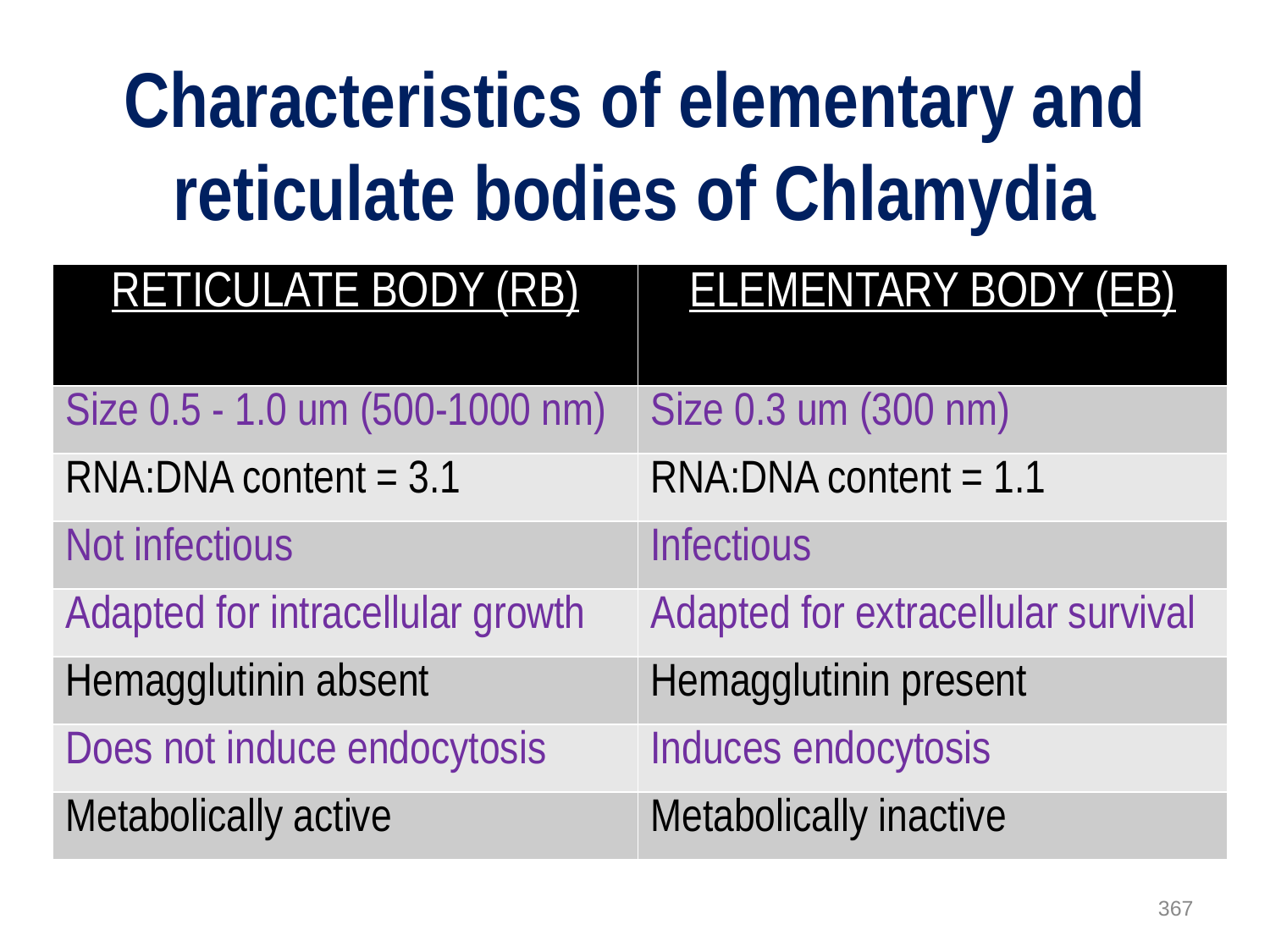

# Characteristics of elementary and reticulate bodies of Chlamydia
| RETICULATE BODY (RB) | ELEMENTARY BODY (EB) |
| --- | --- |
| Size 0.5 - 1.0 um (500-1000 nm) | Size 0.3 um (300 nm) |
| RNA:DNA content = 3.1 | RNA:DNA content = 1.1 |
| Not infectious | Infectious |
| Adapted for intracellular growth | Adapted for extracellular survival |
| Hemagglutinin absent | Hemagglutinin present |
| Does not induce endocytosis | Induces endocytosis |
| Metabolically active | Metabolically inactive |

367